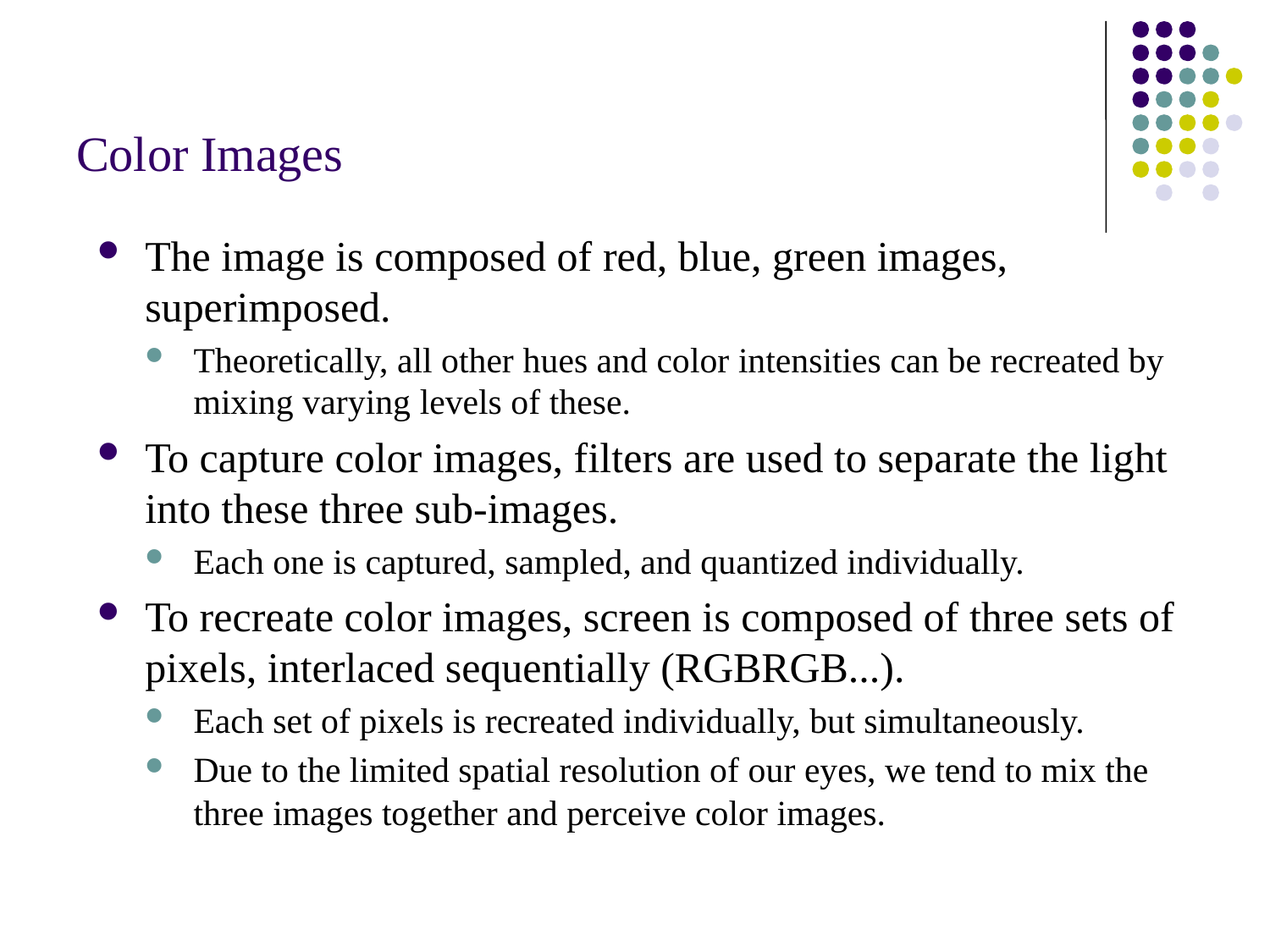

# Color Images
The image is composed of red, blue, green images, superimposed.
Theoretically, all other hues and color intensities can be recreated by mixing varying levels of these.
To capture color images, filters are used to separate the light into these three sub-images.
Each one is captured, sampled, and quantized individually.
To recreate color images, screen is composed of three sets of pixels, interlaced sequentially (RGBRGB...).
Each set of pixels is recreated individually, but simultaneously.
Due to the limited spatial resolution of our eyes, we tend to mix the three images together and perceive color images.